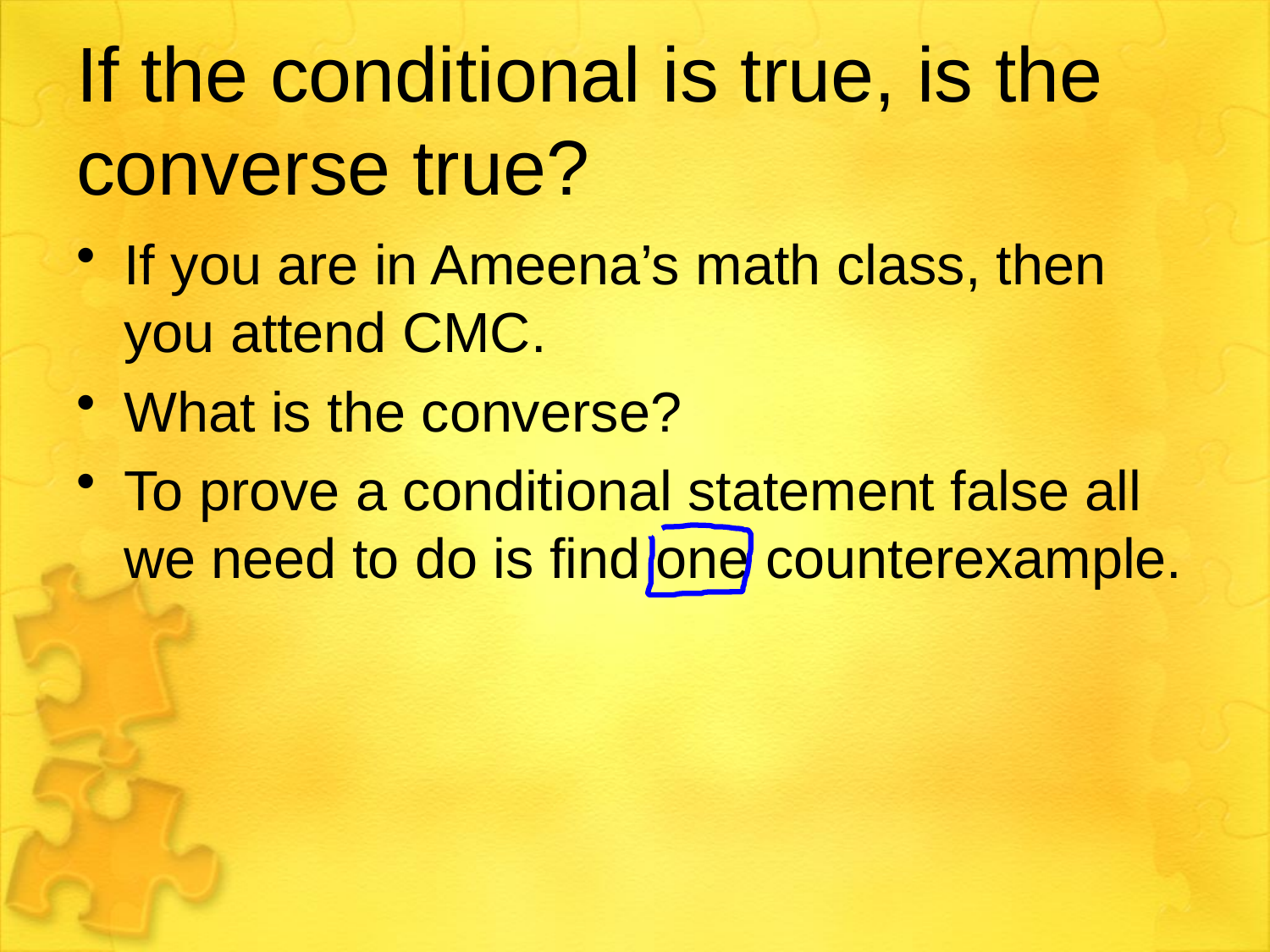

# If the conditional is true, is the converse true?
If you are in Ameena’s math class, then you attend CMC.
What is the converse?
To prove a conditional statement false all we need to do is find one counterexample.